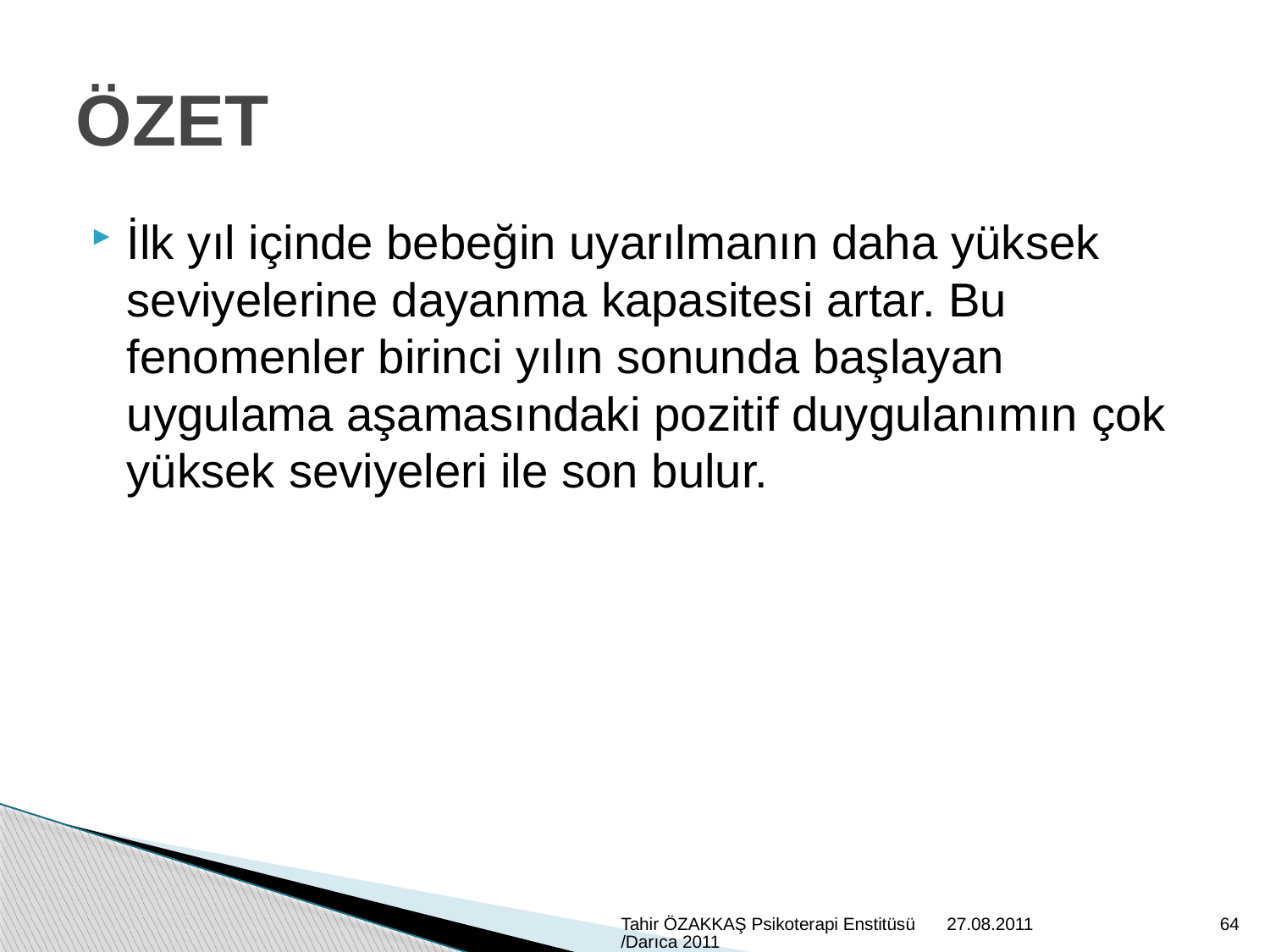

# ÖZET
İlk yıl içinde bebeğin uyarılmanın daha yüksek seviyelerine dayanma kapasitesi artar. Bu fenomenler birinci yılın sonunda başlayan uygulama aşamasındaki pozitif duygulanımın çok yüksek seviyeleri ile son bulur.

Tahir ÖZAKKAŞ Psikoterapi Enstitüsü /Darıca 2011
27.08.2011
64